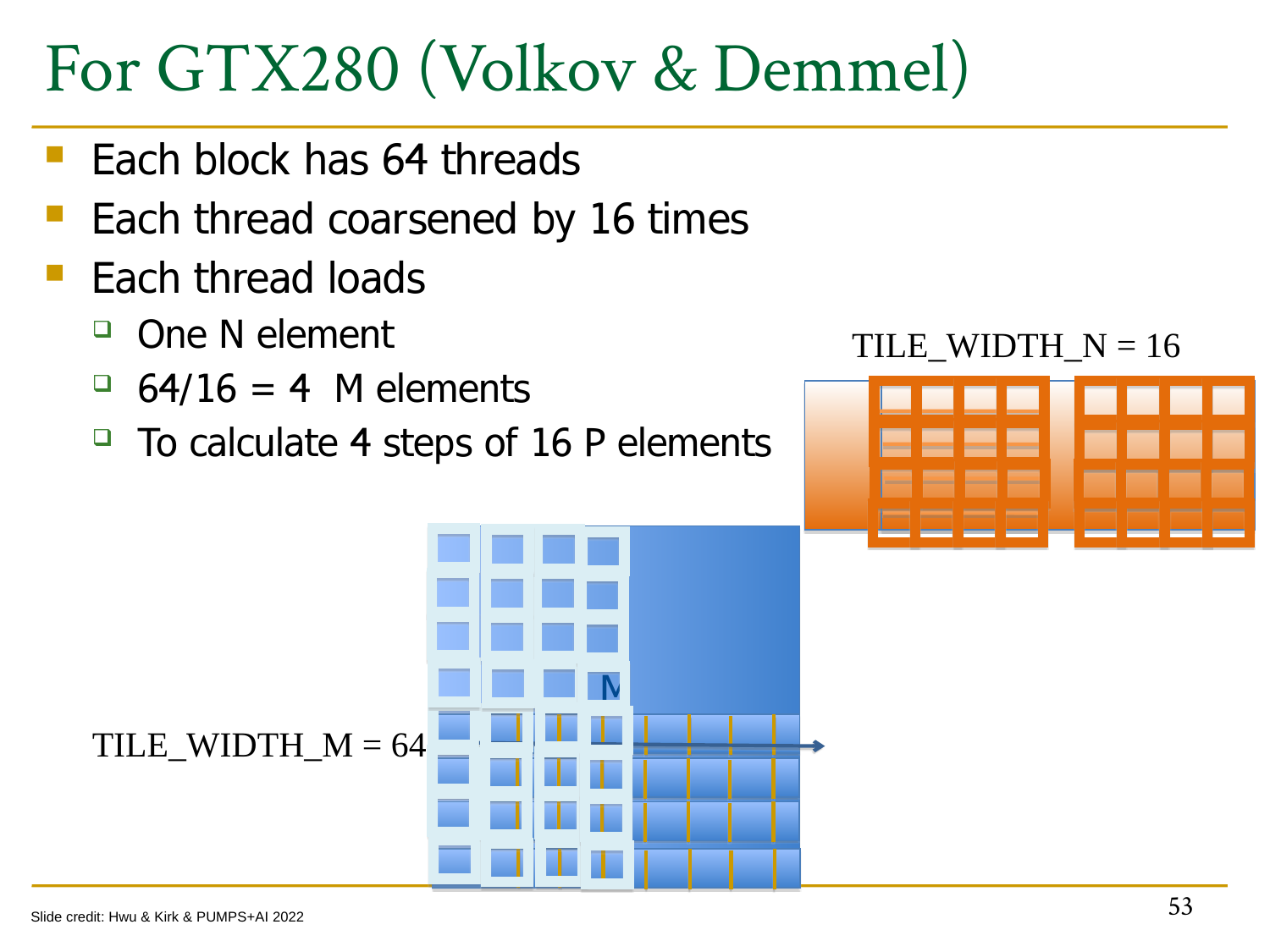

# For GTX280 (Volkov & Demmel)
Each block has 64 threads
Each thread coarsened by 16 times
Each thread loads
One N element
64/16 = 4  M elements
To calculate 4 steps of 16 P elements

TILE_WIDTH_N = 16
B

M

TILE_WIDTH_M = 64

53
Slide credit: Hwu & Kirk & PUMPS+AI 2022